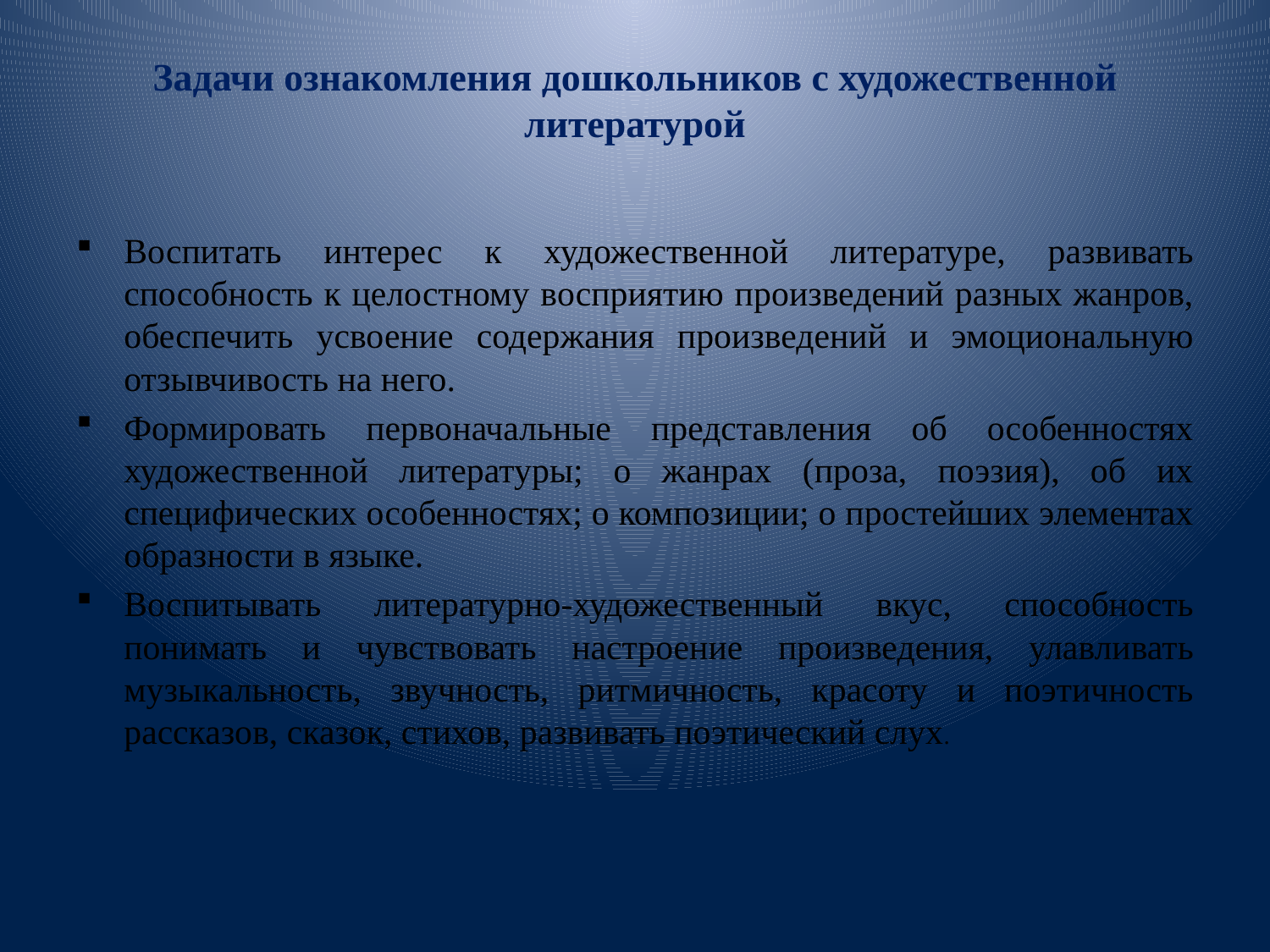

# Задачи ознакомления дошкольников с художественной литературой
Воспитать интерес к художественной литературе, развивать способность к целостному восприятию произведений разных жанров, обеспечить усвоение содержания произведений и эмоциональную отзывчивость на него.
Формировать первоначальные представления об особенностях художественной литературы; о жанрах (проза, поэзия), об их специфических особенностях; о композиции; о простейших элементах образности в языке.
Воспитывать литературно-художественный вкус, способность понимать и чувствовать настроение произведения, улавливать музыкальность, звучность, ритмичность, красоту и поэтичность рассказов, сказок, стихов, развивать поэтический слух.